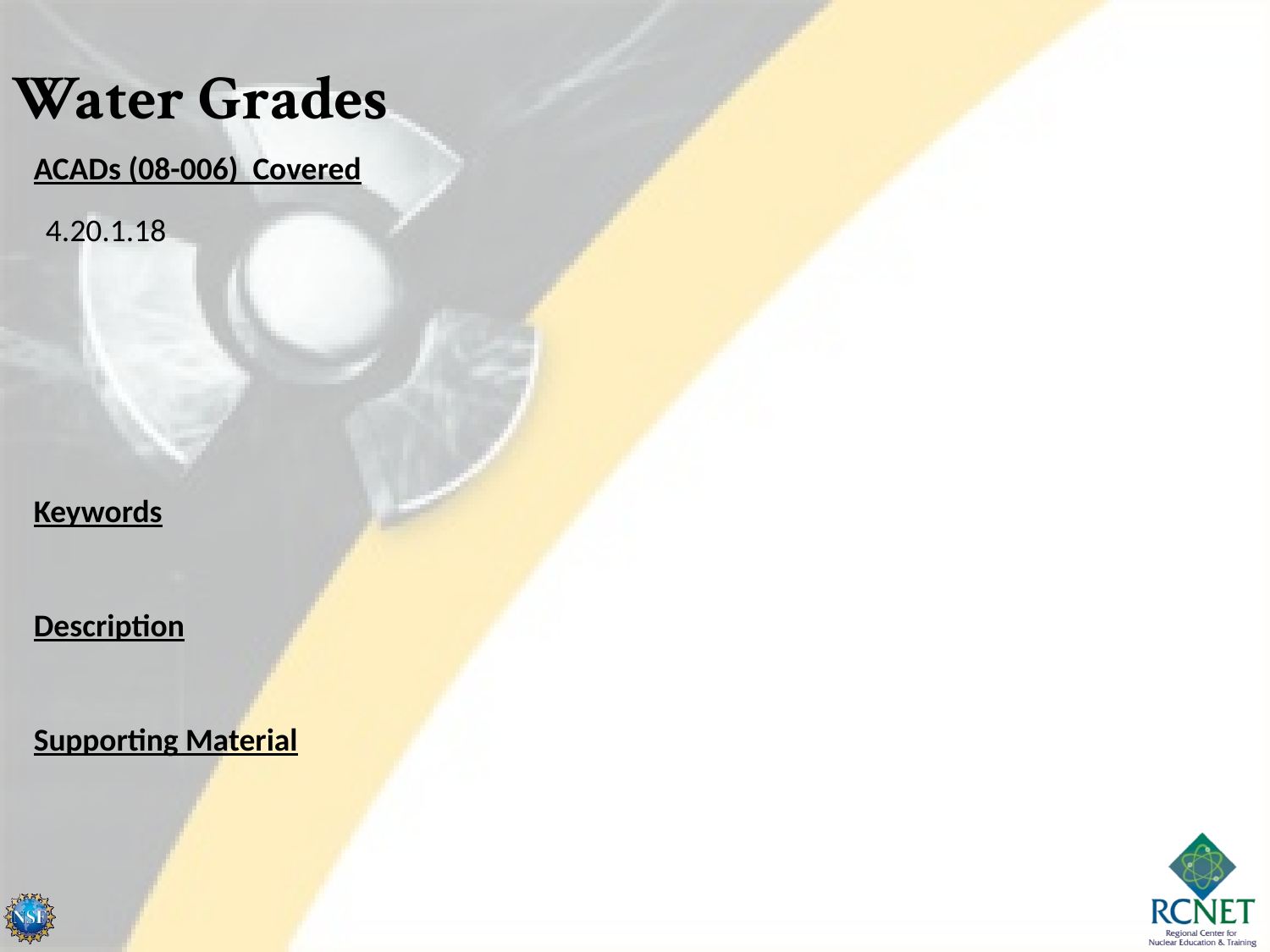

Water Grades
ACADs (08-006)  Covered

Keywords

Description

Supporting Material

| 4.20.1.18 |  |  |  |  |  |  |  |
| --- | --- | --- | --- | --- | --- | --- | --- |
|  |  |  |  |  |  |  |  |
|  |  |  |  |  |  |  |  |
|  |  |  |  |  |  |  |  |